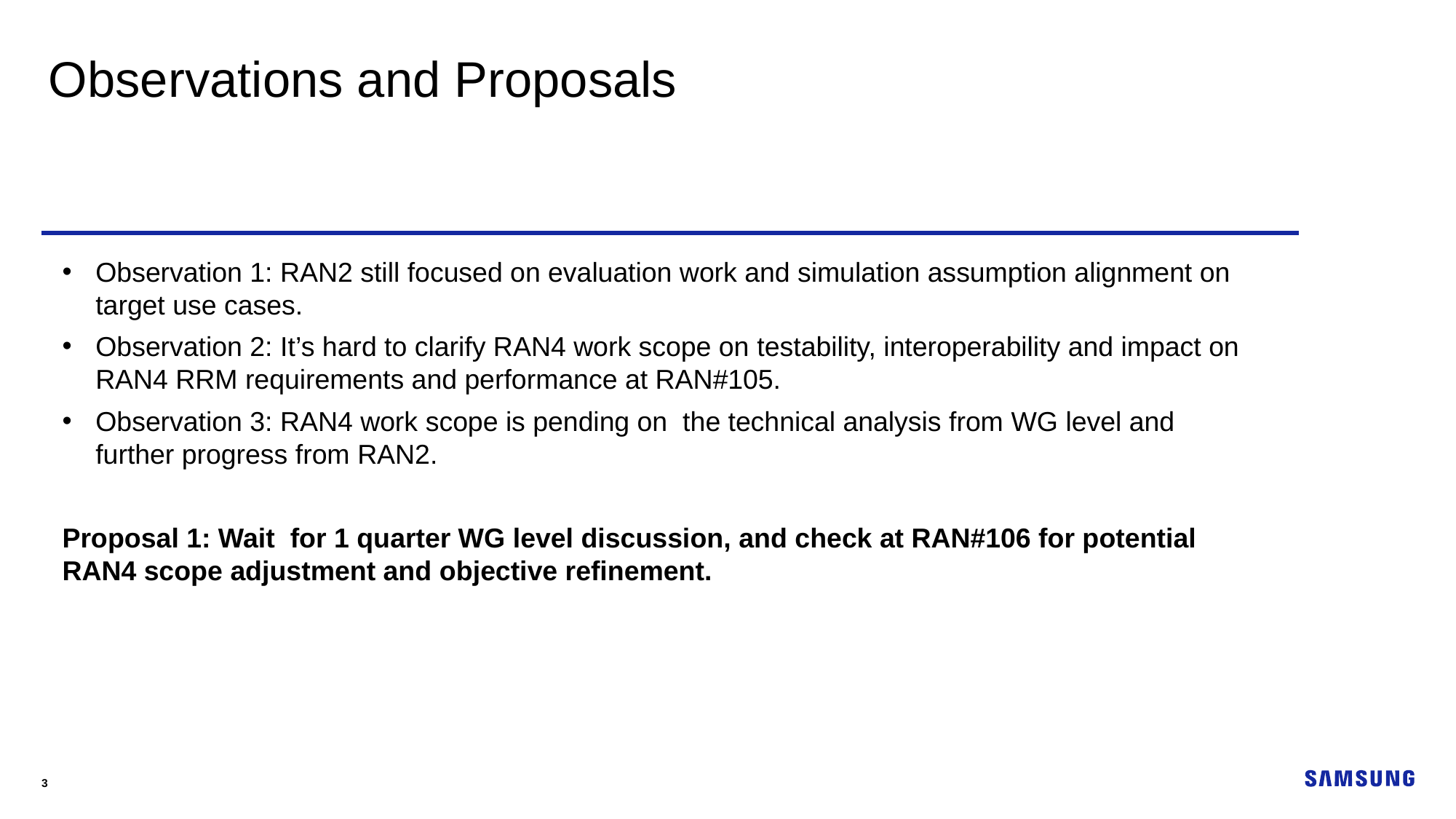

Observations and Proposals
Observation 1: RAN2 still focused on evaluation work and simulation assumption alignment on target use cases.
Observation 2: It’s hard to clarify RAN4 work scope on testability, interoperability and impact on RAN4 RRM requirements and performance at RAN#105.
Observation 3: RAN4 work scope is pending on  the technical analysis from WG level and further progress from RAN2.

Proposal 1: Wait  for 1 quarter WG level discussion, and check at RAN#106 for potential RAN4 scope adjustment and objective refinement.